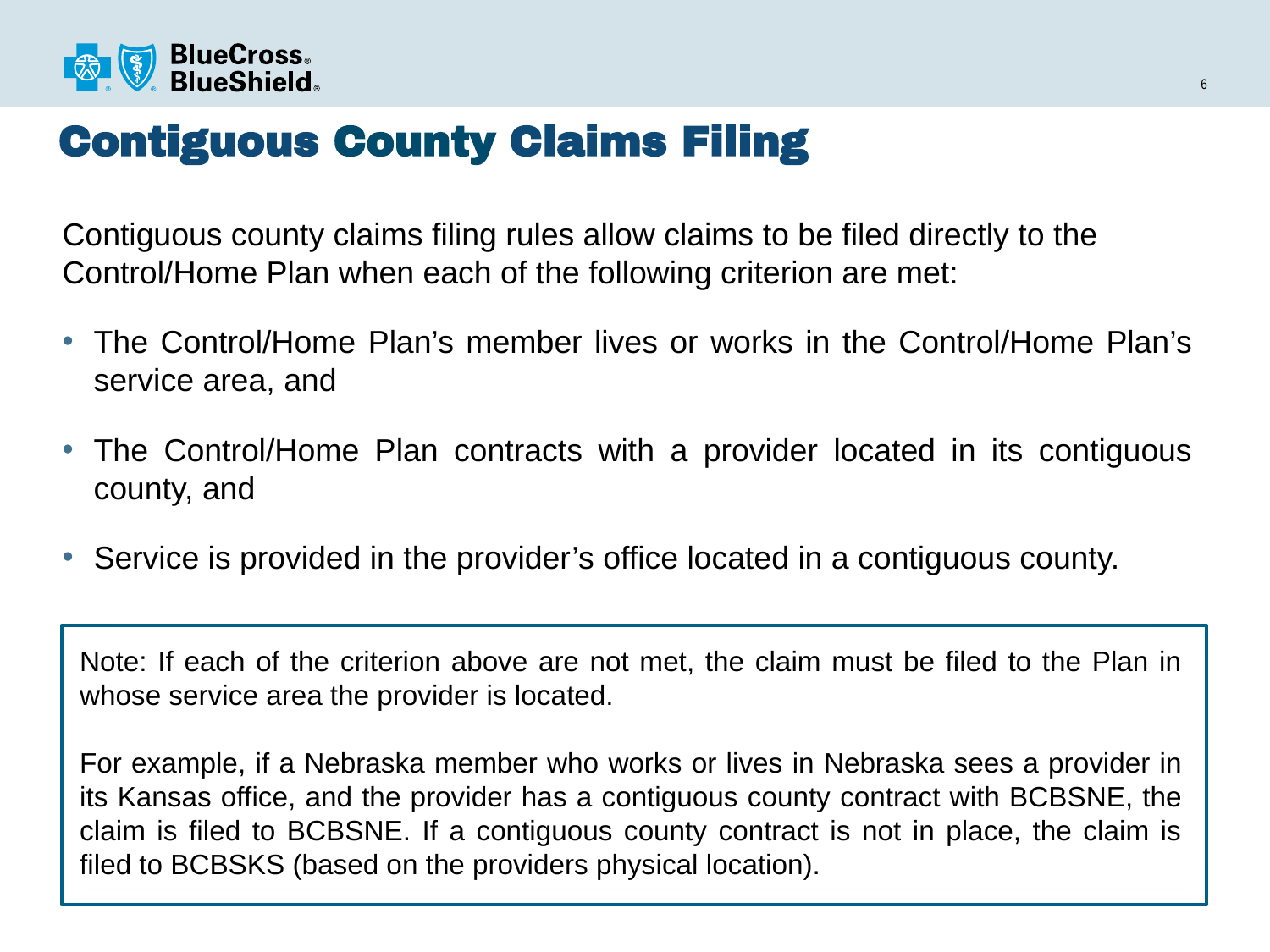

# Contiguous County Claims Filing
Contiguous county claims filing rules allow claims to be filed directly to the Control/Home Plan when each of the following criterion are met:
The Control/Home Plan’s member lives or works in the Control/Home Plan’s service area, and
The Control/Home Plan contracts with a provider located in its contiguous county, and
Service is provided in the provider’s office located in a contiguous county.

Note: If each of the criterion above are not met, the claim must be filed to the Plan in whose service area the provider is located.

For example, if a Nebraska member who works or lives in Nebraska sees a provider in its Kansas office, and the provider has a contiguous county contract with BCBSNE, the claim is filed to BCBSNE. If a contiguous county contract is not in place, the claim is filed to BCBSKS (based on the providers physical location).